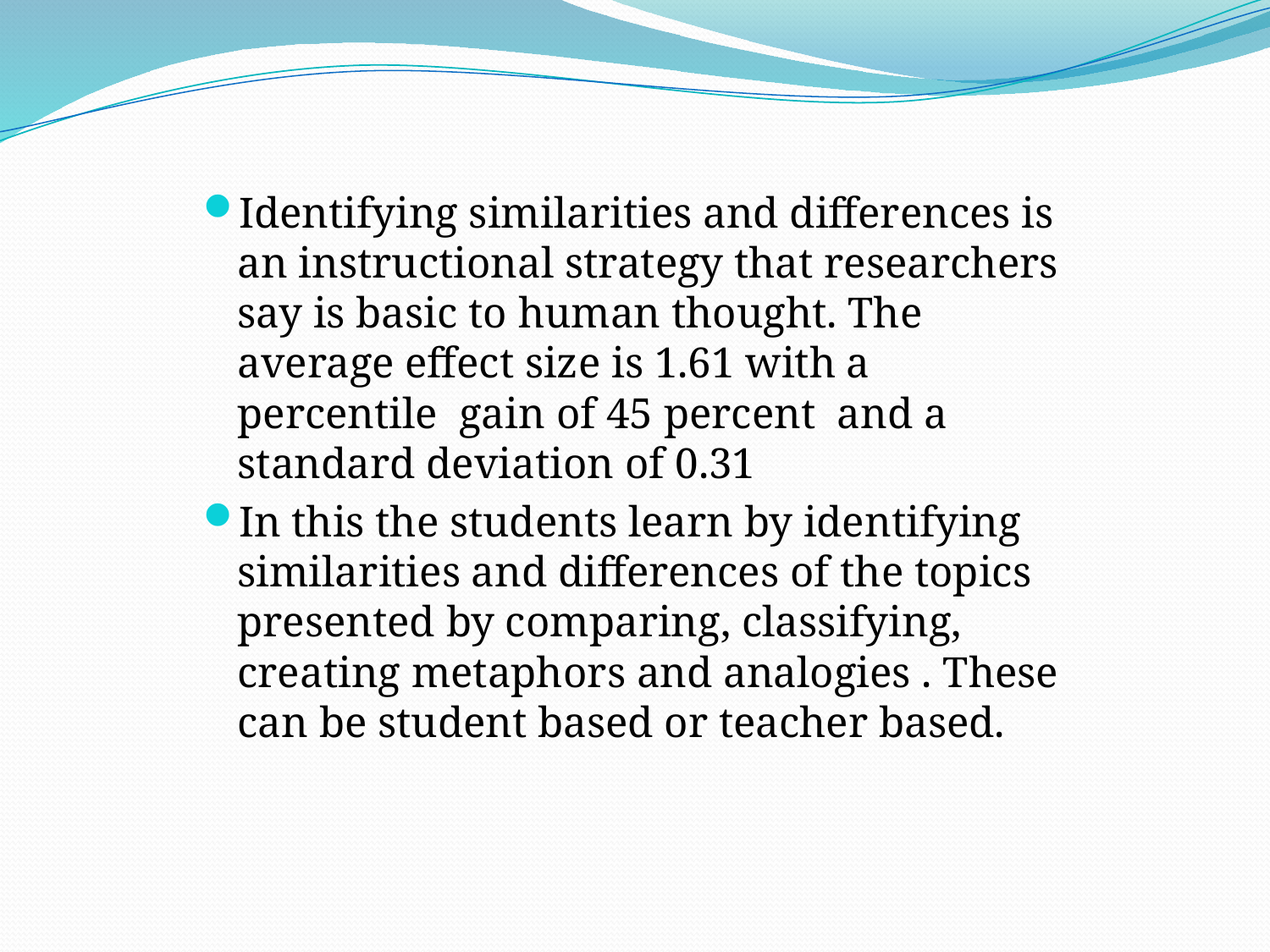

Identifying similarities and differences is an instructional strategy that researchers say is basic to human thought. The average effect size is 1.61 with a  percentile  gain of 45 percent  and a standard deviation of 0.31
In this the students learn by identifying similarities and differences of the topics presented by comparing, classifying, creating metaphors and analogies . These can be student based or teacher based.